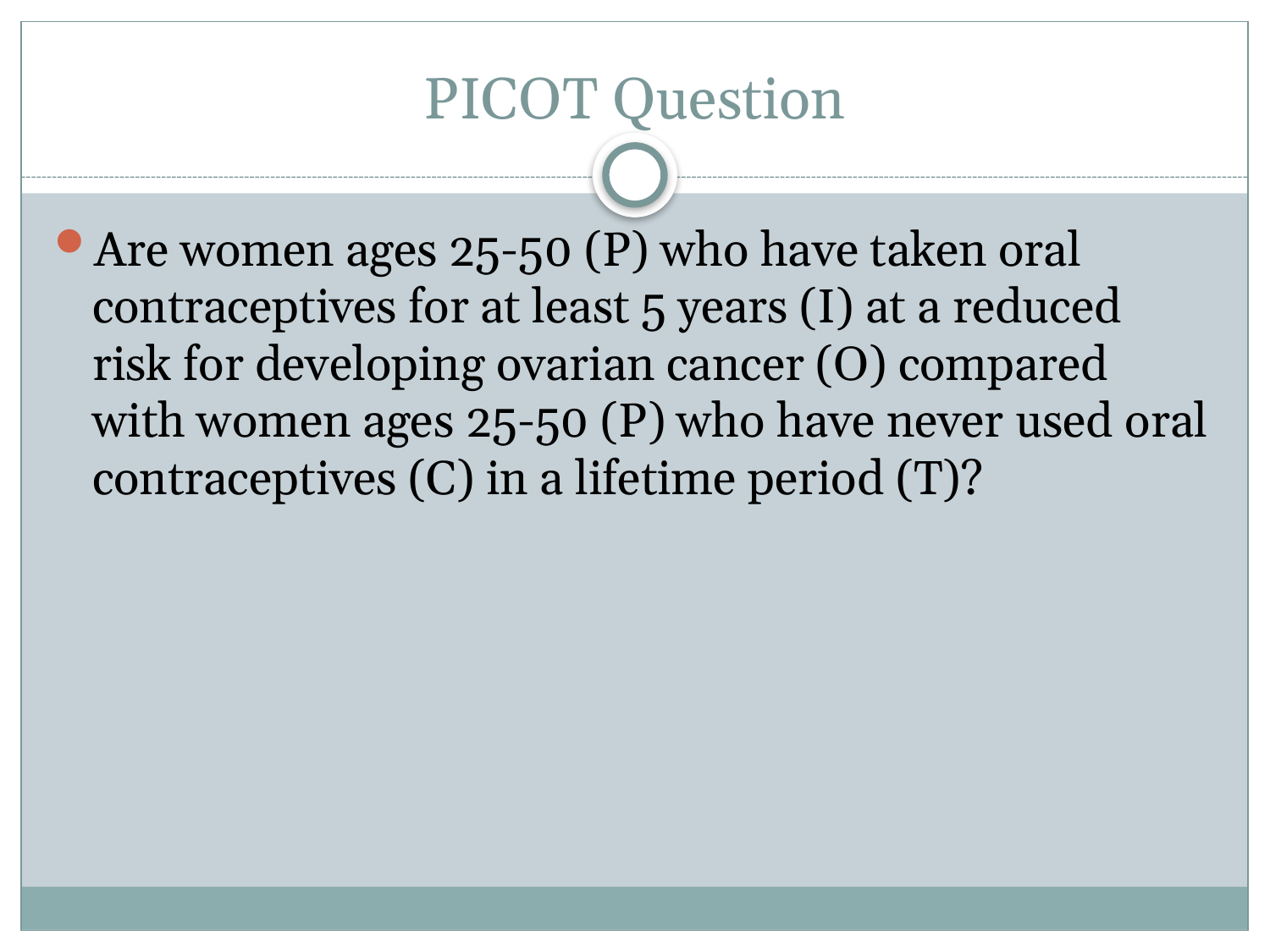

# PICOT Question
Are women ages 25-50 (P) who have taken oral contraceptives for at least 5 years (I) at a reduced risk for developing ovarian cancer (O) compared with women ages 25-50 (P) who have never used oral contraceptives (C) in a lifetime period (T)?